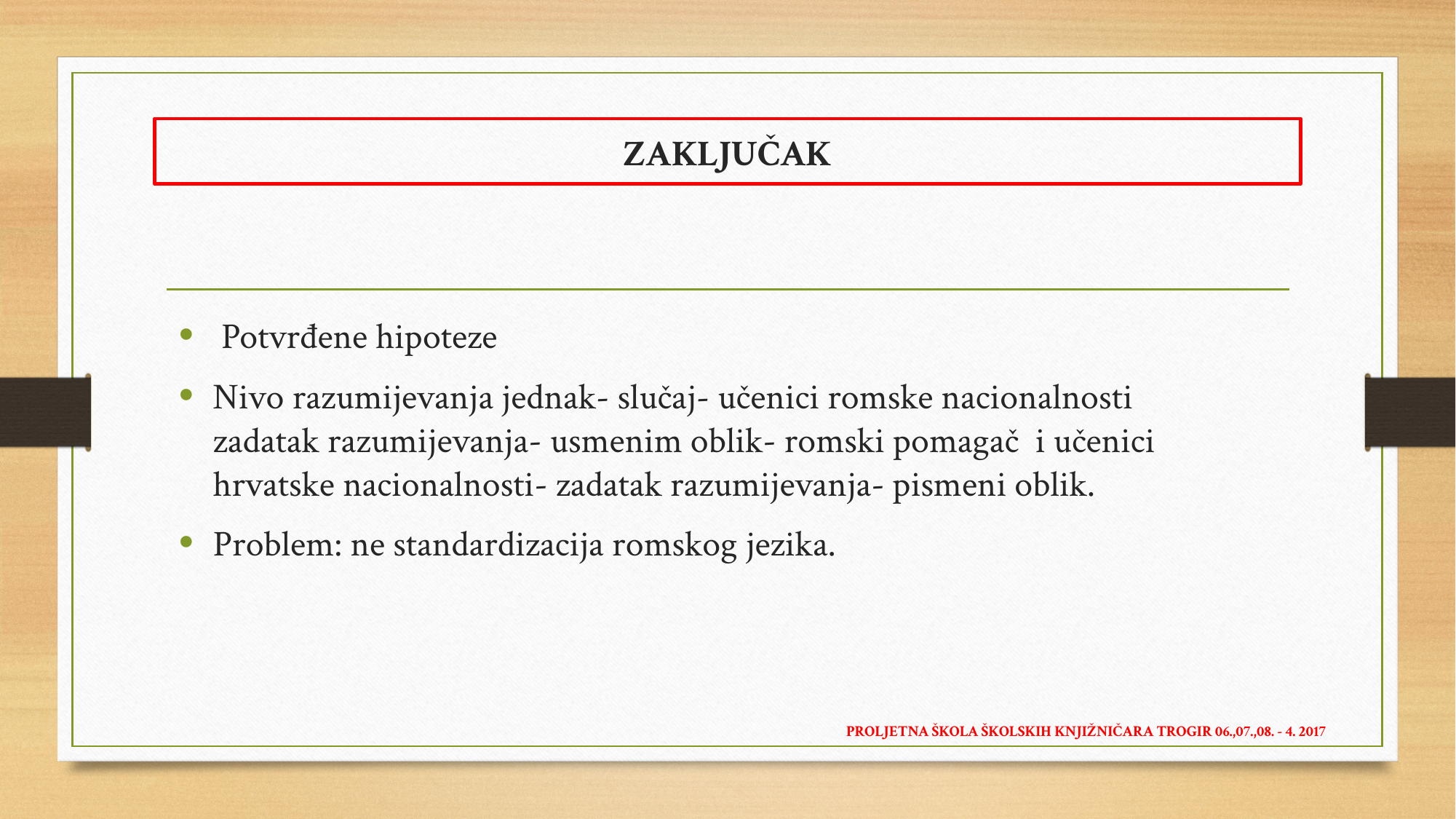

ZAKLJUČAK
 Potvrđene hipoteze
Nivo razumijevanja jednak- slučaj- učenici romske nacionalnosti zadatak razumijevanja- usmenim oblik- romski pomagač  i učenici hrvatske nacionalnosti- zadatak razumijevanja- pismeni oblik.
Problem: ne standardizacija romskog jezika.

PROLJETNA ŠKOLA ŠKOLSKIH KNJIŽNIČARA TROGIR 06.,07.,08. - 4. 2017